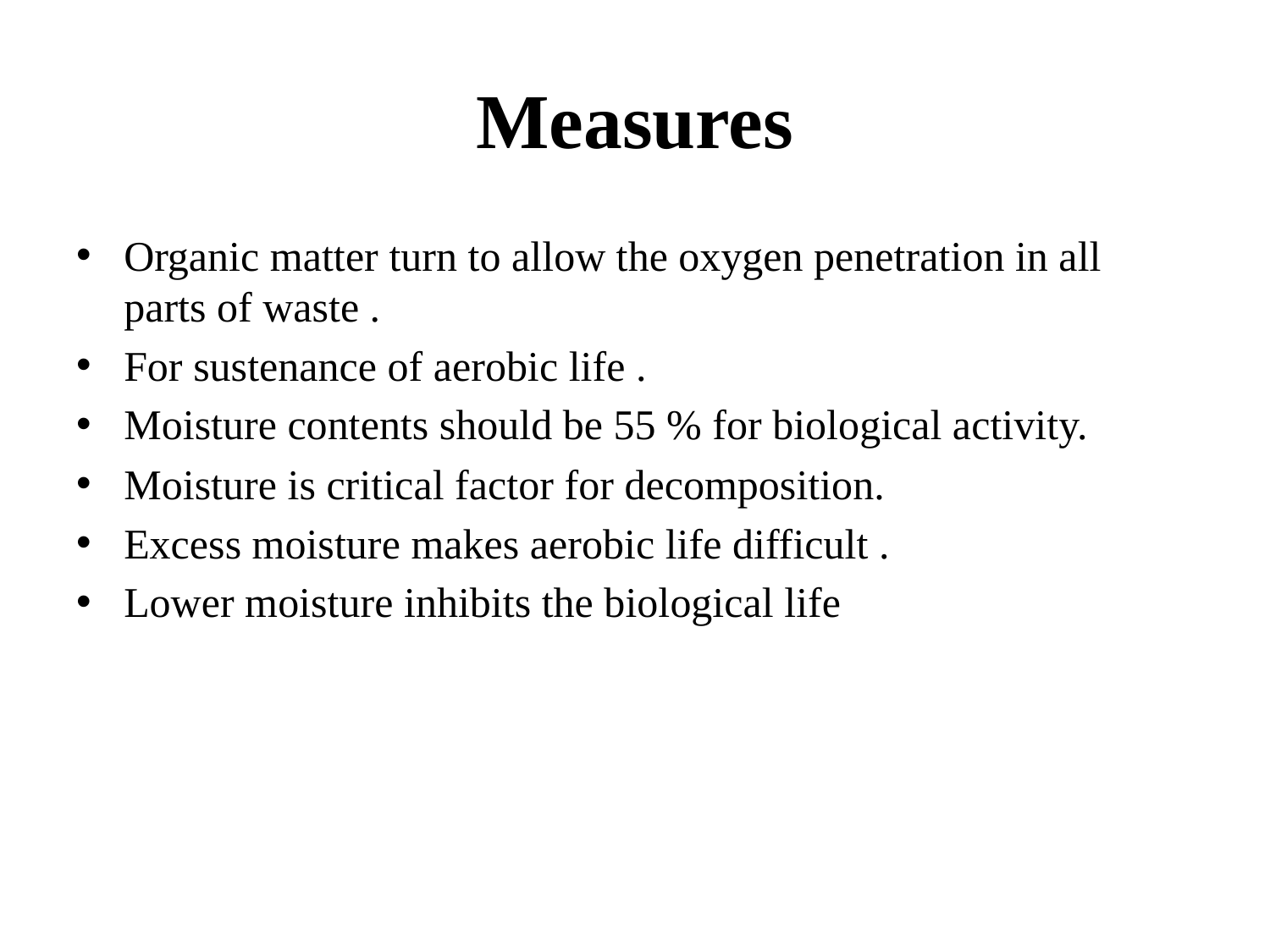

# Measures
Organic matter turn to allow the oxygen penetration in all parts of waste .
For sustenance of aerobic life .
Moisture contents should be 55 % for biological activity.
Moisture is critical factor for decomposition.
Excess moisture makes aerobic life difficult .
Lower moisture inhibits the biological life